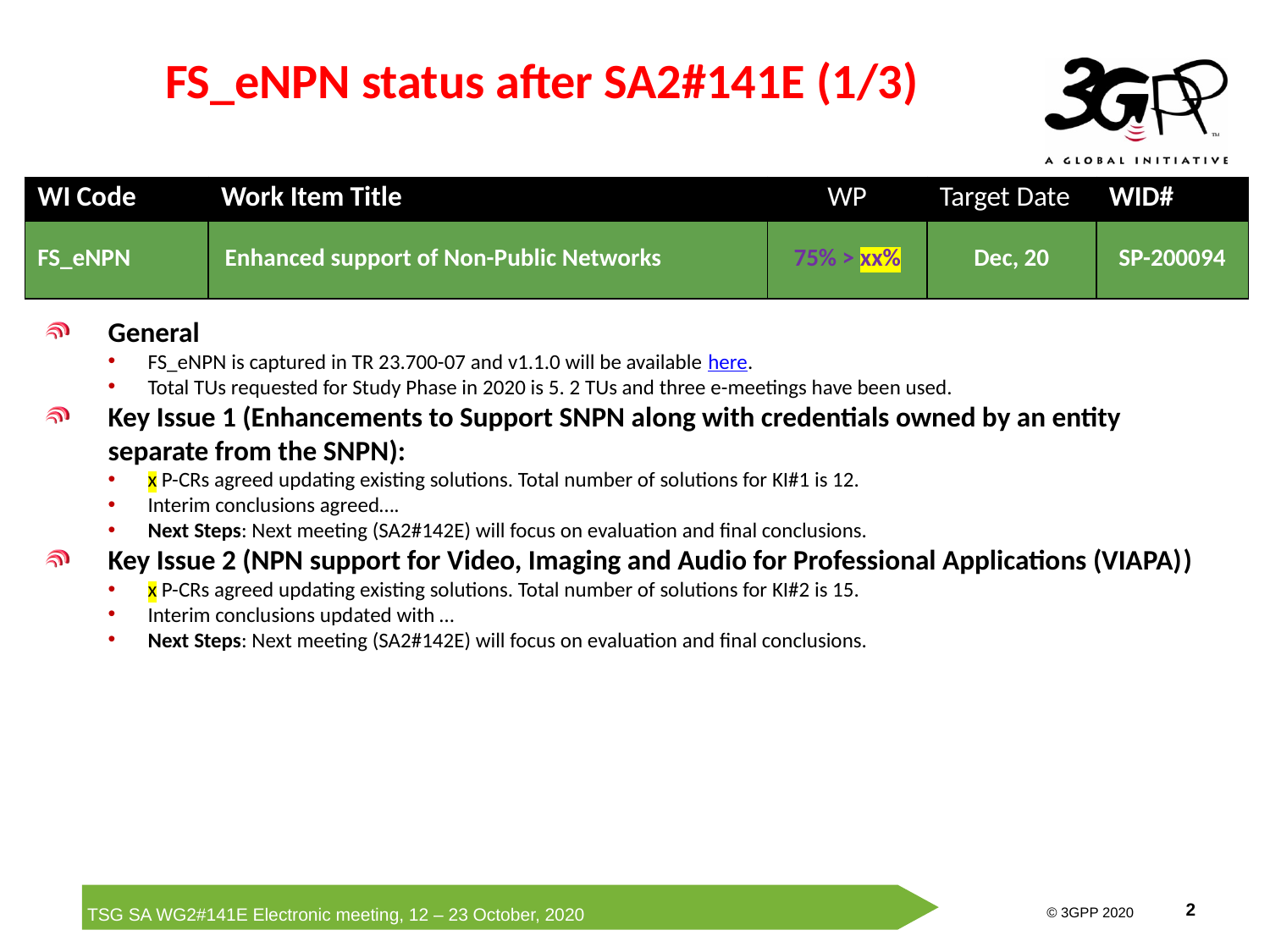

# FS_eNPN status after SA2#141E (1/3)
| WI Code | Work Item Title | WP | Target Date | WID# |
| --- | --- | --- | --- | --- |
| FS\_eNPN | Enhanced support of Non-Public Networks | 75% > xx% | Dec, 20 | SP-200094 |
General
FS_eNPN is captured in TR 23.700-07 and v1.1.0 will be available here.
Total TUs requested for Study Phase in 2020 is 5. 2 TUs and three e-meetings have been used.
Key Issue 1 (Enhancements to Support SNPN along with credentials owned by an entity separate from the SNPN):
x P-CRs agreed updating existing solutions. Total number of solutions for KI#1 is 12.
Interim conclusions agreed….
Next Steps: Next meeting (SA2#142E) will focus on evaluation and final conclusions.
Key Issue 2 (NPN support for Video, Imaging and Audio for Professional Applications (VIAPA))
x P-CRs agreed updating existing solutions. Total number of solutions for KI#2 is 15.
Interim conclusions updated with …
Next Steps: Next meeting (SA2#142E) will focus on evaluation and final conclusions.